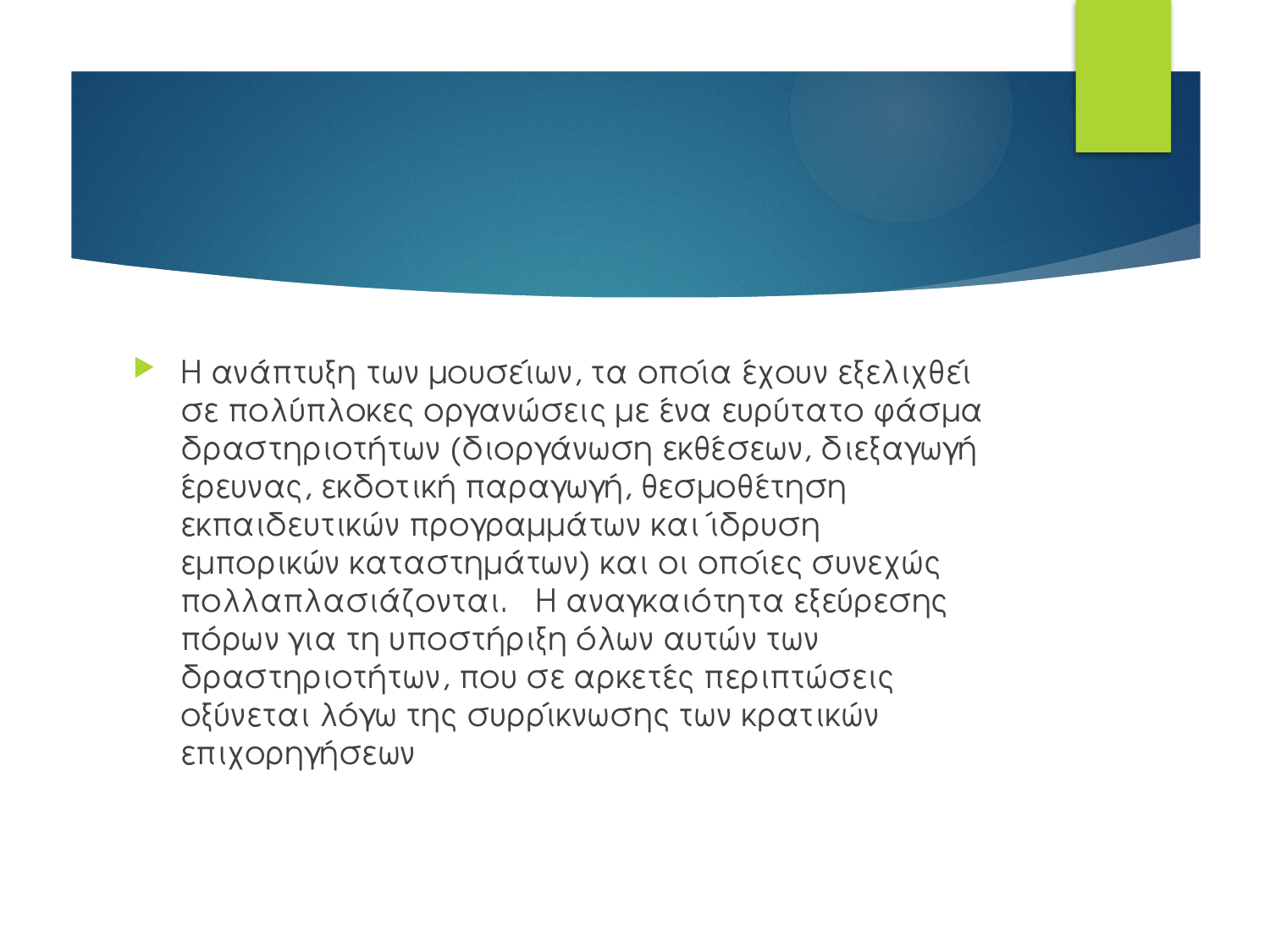

#
Η ανάπτυξη των μουσείων, τα οποία έχουν εξελιχθεί σε πολύπλοκες οργανώσεις με ένα ευρύτατο φάσμα δραστηριοτήτων (διοργάνωση εκθέσεων, διεξαγωγή έρευνας, εκδοτική παραγωγή, θεσμοθέτηση εκπαιδευτικών προγραμμάτων και ίδρυση εμπορικών καταστημάτων) και οι οποίες συνεχώς πολλαπλασιάζονται.   Η αναγκαιότητα εξεύρεσης πόρων για τη υποστήριξη όλων αυτών των δραστηριοτήτων, που σε αρκετές περιπτώσεις οξύνεται λόγω της συρρίκνωσης των κρατικών επιχορηγήσεων